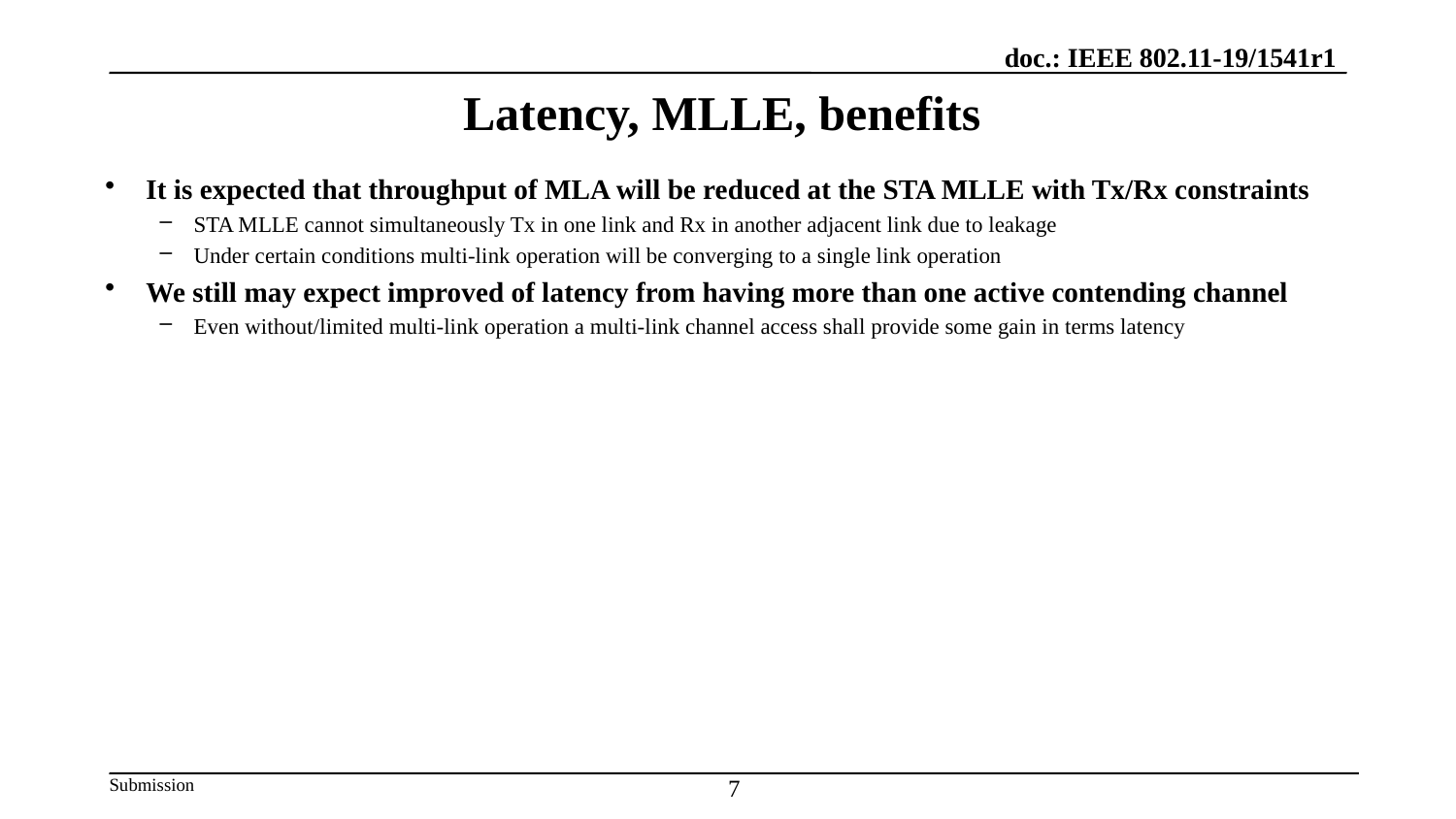

# Latency, MLLE, benefits
It is expected that throughput of MLA will be reduced at the STA MLLE with Tx/Rx constraints
STA MLLE cannot simultaneously Tx in one link and Rx in another adjacent link due to leakage
Under certain conditions multi-link operation will be converging to a single link operation
We still may expect improved of latency from having more than one active contending channel
Even without/limited multi-link operation a multi-link channel access shall provide some gain in terms latency
7